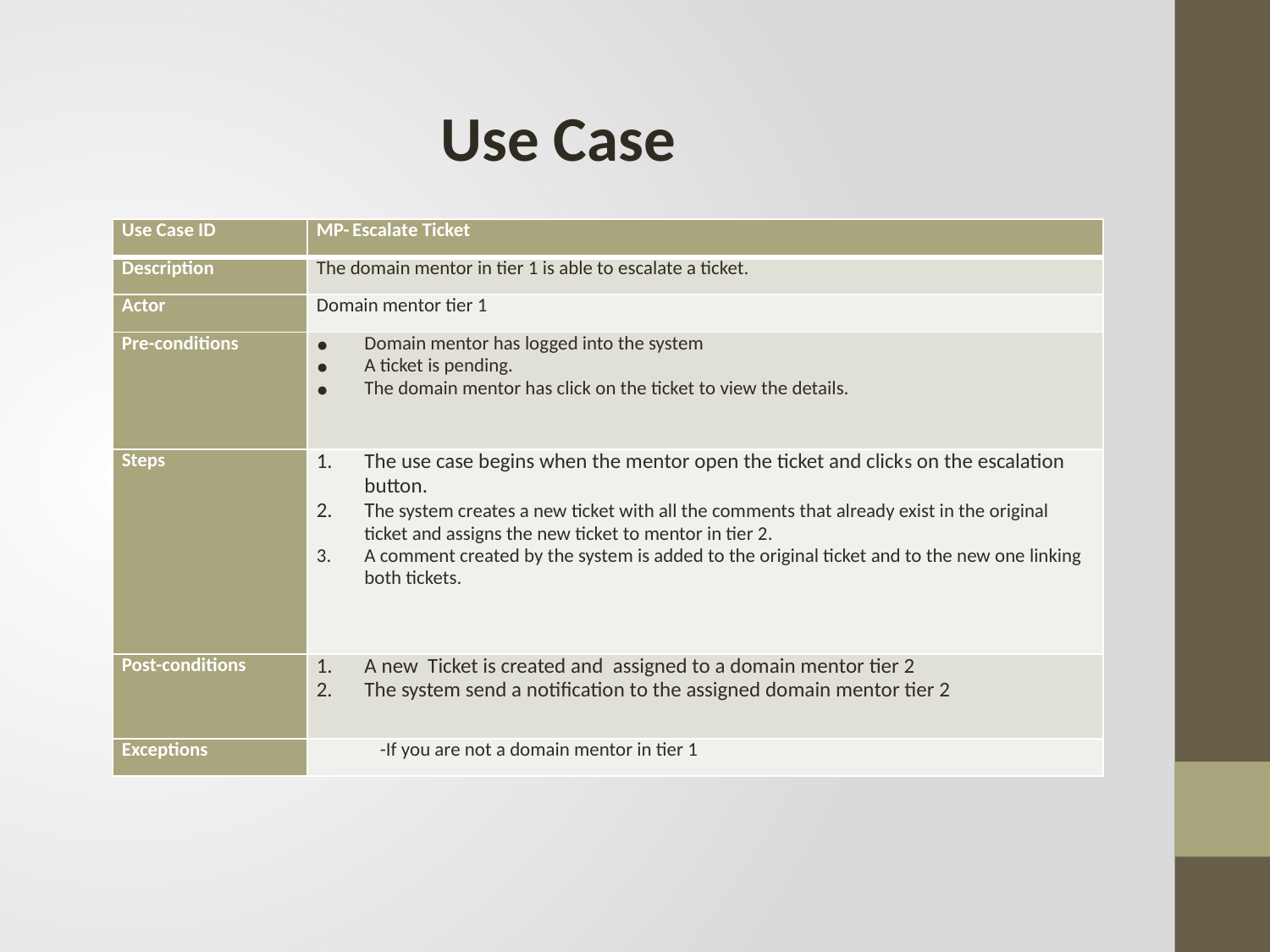

Use Case
| Use Case ID | MP- Escalate Ticket |
| --- | --- |
| Description | The domain mentor in tier 1 is able to escalate a ticket. |
| Actor | Domain mentor tier 1 |
| Pre-conditions | Domain mentor has logged into the system A ticket is pending. The domain mentor has click on the ticket to view the details. |
| Steps | The use case begins when the mentor open the ticket and clicks on the escalation button. The system creates a new ticket with all the comments that already exist in the original ticket and assigns the new ticket to mentor in tier 2. A comment created by the system is added to the original ticket and to the new one linking both tickets. |
| Post-conditions | A new Ticket is created and assigned to a domain mentor tier 2 The system send a notification to the assigned domain mentor tier 2 |
| Exceptions | -If you are not a domain mentor in tier 1 |